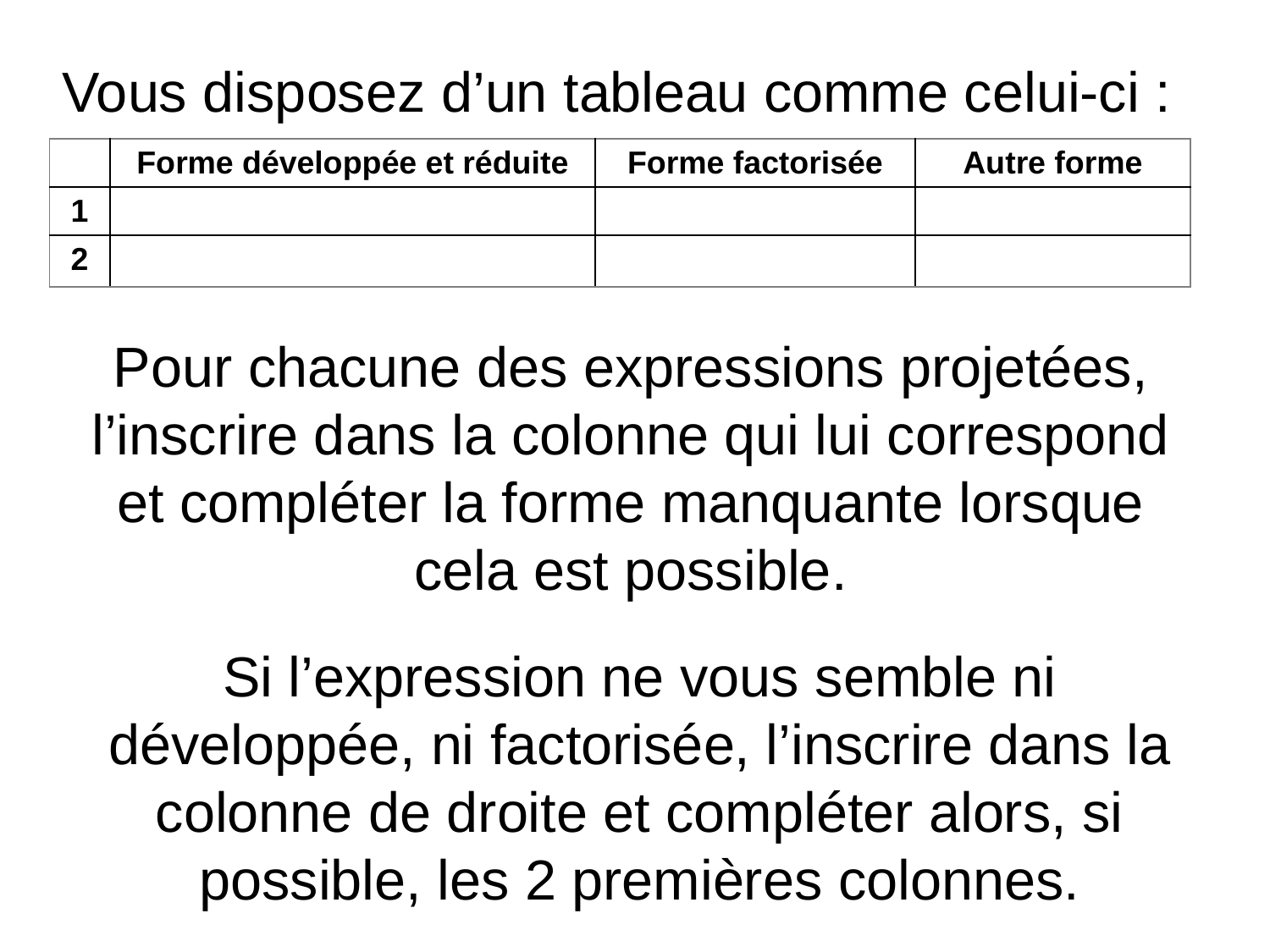

Vous disposez d’un tableau comme celui-ci :
|  | Forme développée et réduite | Forme factorisée | Autre forme |
| --- | --- | --- | --- |
| 1 |  |  |  |
| 2 |  |  |  |
# Pour chacune des expressions projetées, l’inscrire dans la colonne qui lui correspond et compléter la forme manquante lorsque cela est possible.
Si l’expression ne vous semble ni développée, ni factorisée, l’inscrire dans la colonne de droite et compléter alors, si possible, les 2 premières colonnes.